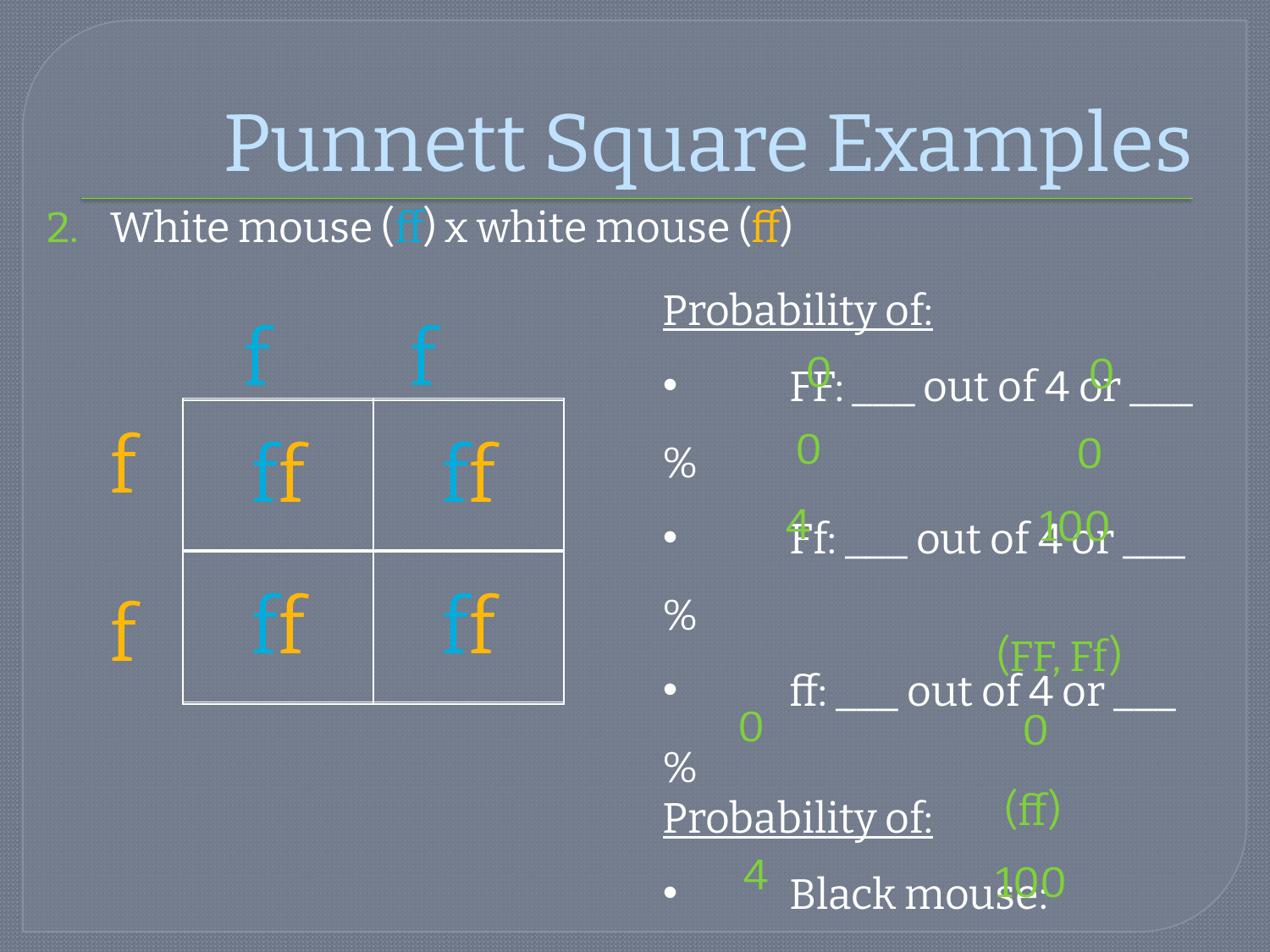

# Punnett Square Examples
White mouse (ff) x white mouse (ff)

Probability of:
	FF: ___ out of 4 or ___%
	Ff: ___ out of 4 or ___%
	ff: ___ out of 4 or ___%
Probability of:
	Black mouse:
	___ out of 4 or ___%
	White mouse:
	___ out of 4 or ___%

 f         f
0
0
|  |  |
| --- | --- |
|  |  |
| ff | ff |
| --- | --- |
| ff | ff |
 f

 f
0
0
4
100
(FF, Ff)
0
0
(ff)
4
100